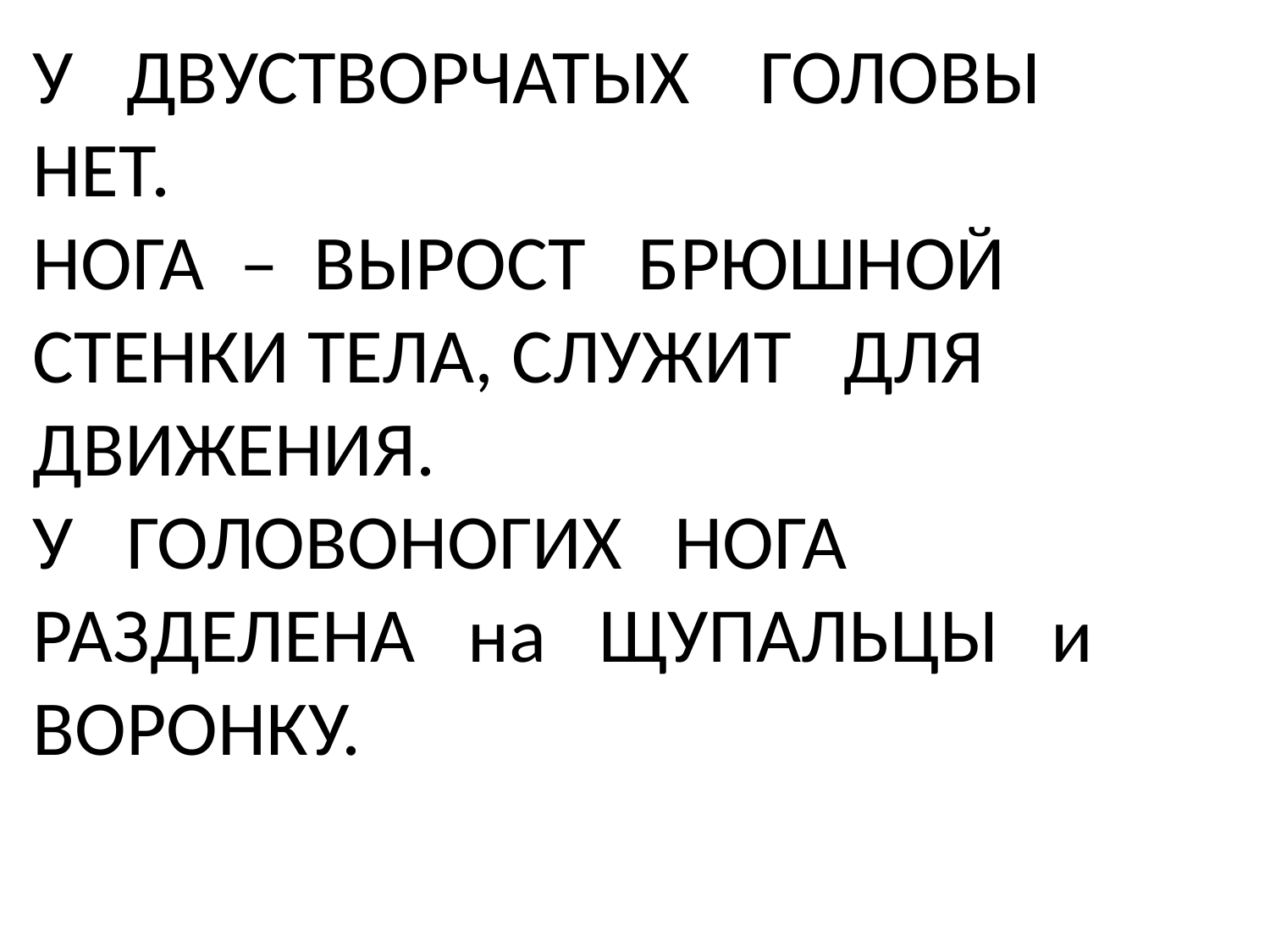

# У   ДВУСТВОРЧАТЫХ    ГОЛОВЫ    НЕТ. НОГА  –  ВЫРОСТ   БРЮШНОЙ   СТЕНКИ ТЕЛА, СЛУЖИТ   ДЛЯ   ДВИЖЕНИЯ. У   ГОЛОВОНОГИХ   НОГА   РАЗДЕЛЕНА   на   ЩУПАЛЬЦЫ   и   ВОРОНКУ.